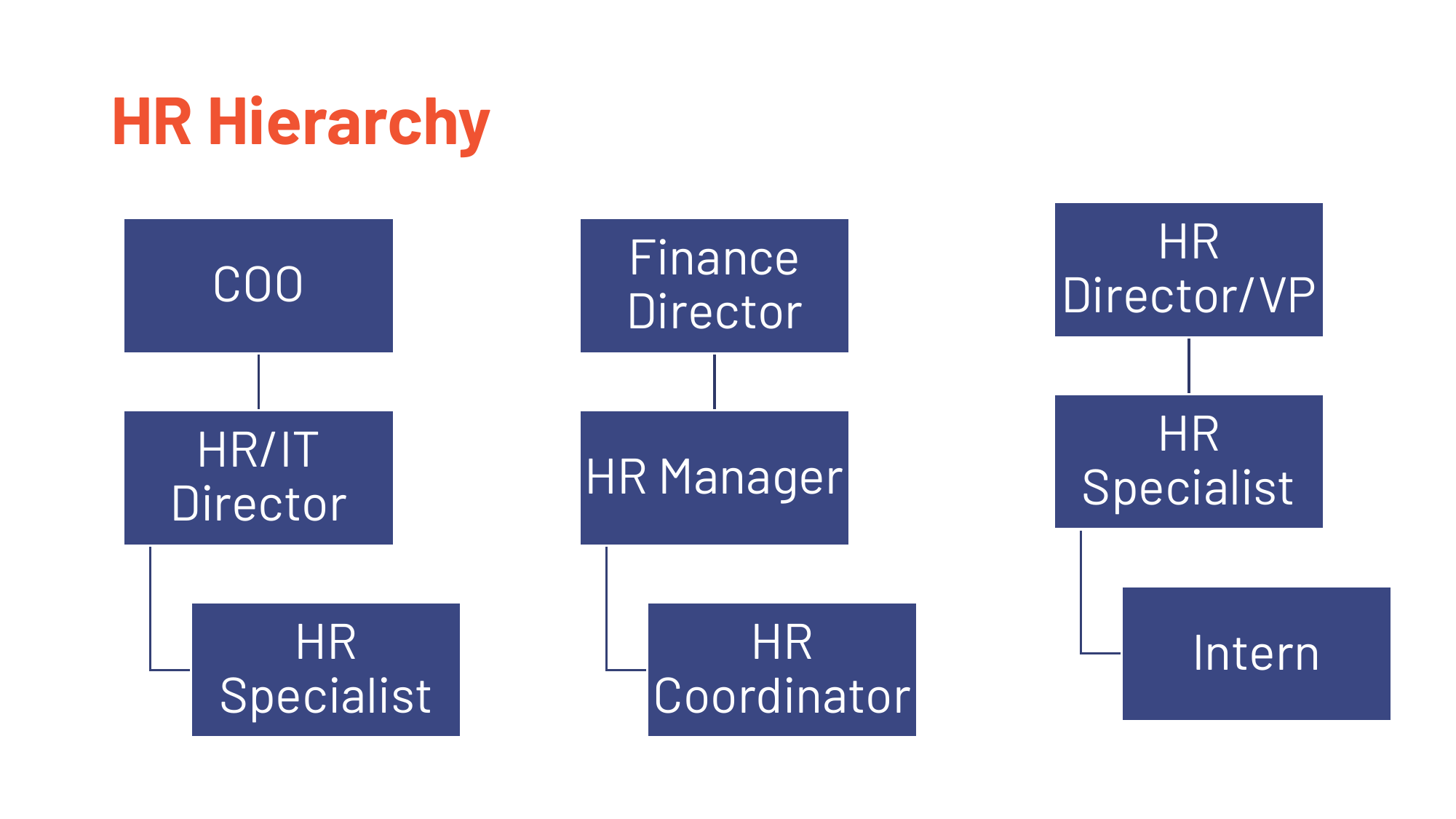

# HR Hierarchy
HR Director/VP
HR Specialist
Intern
COO
HR/IT Director
HR Specialist
Finance Director
HR Manager
HR Coordinator